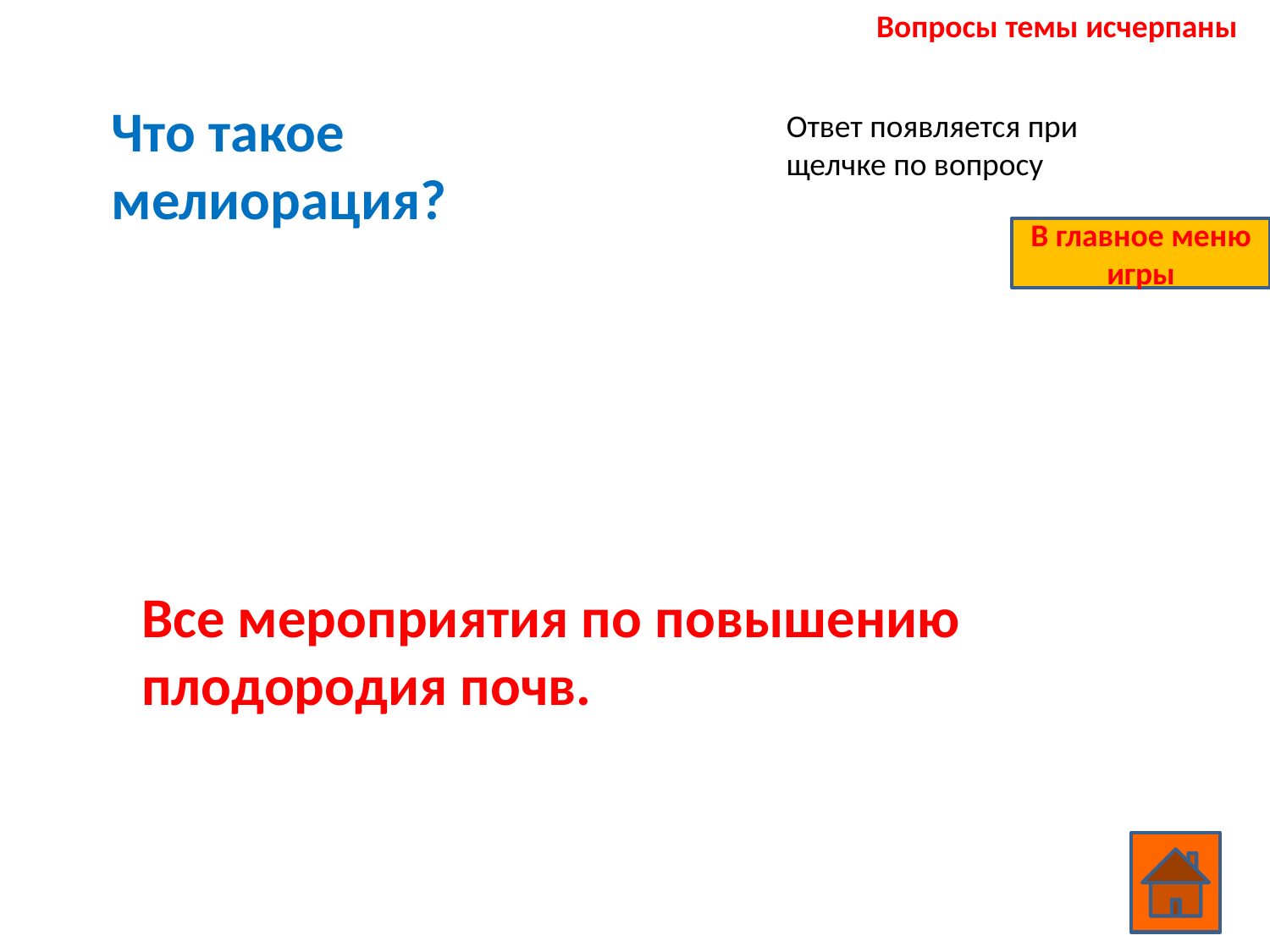

Вопросы темы исчерпаны
Что такое мелиорация?
Ответ появляется при щелчке по вопросу
В главное меню игры
Все мероприятия по повышению плодородия почв.